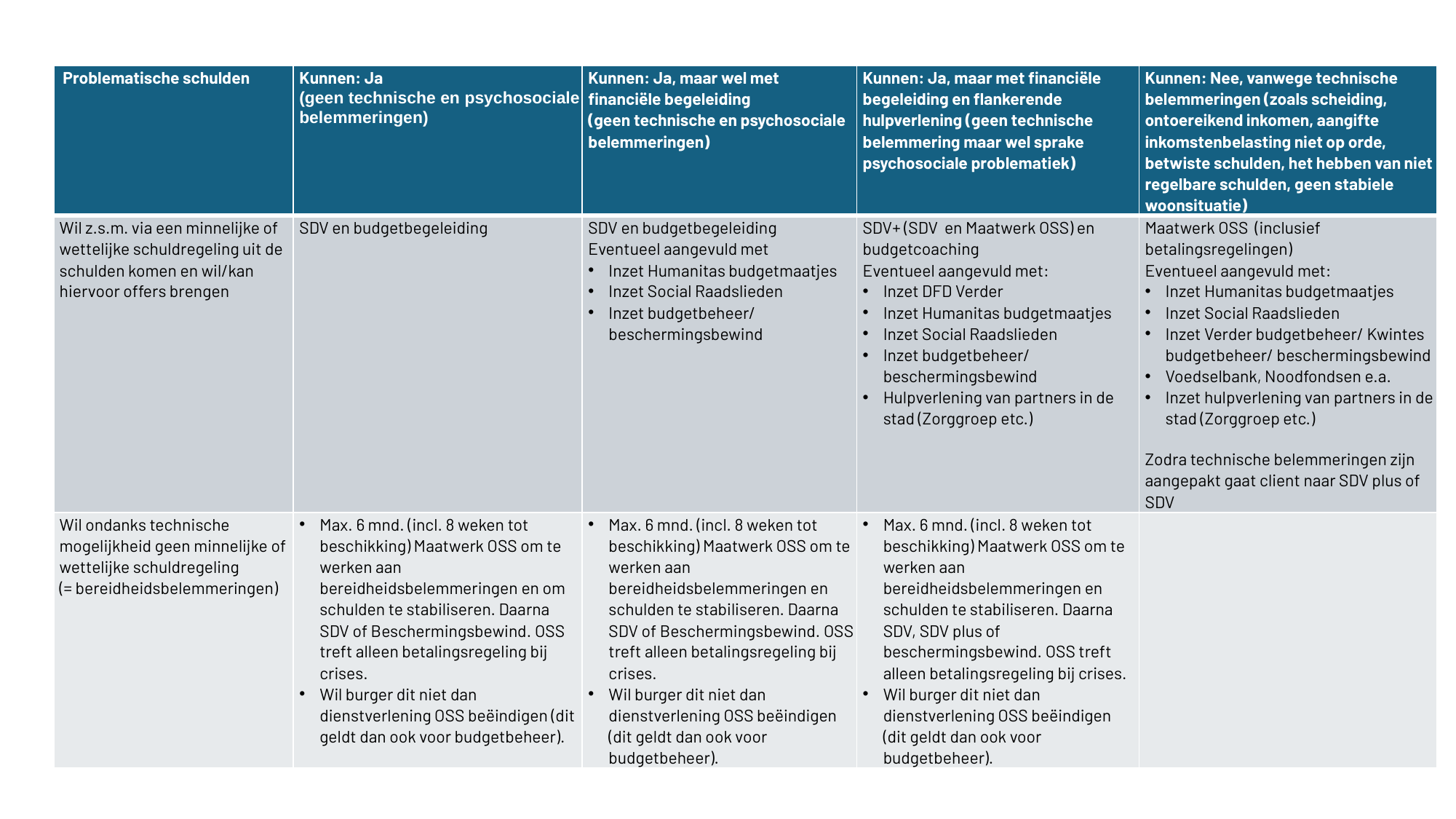

| Problematische schulden | Kunnen: Ja (geen technische en psychosociale belemmeringen) | Kunnen: Ja, maar wel met financiële begeleiding (geen technische en psychosociale belemmeringen) | Kunnen: Ja, maar met financiële begeleiding en flankerende hulpverlening (geen technische belemmering maar wel sprake psychosociale problematiek) | Kunnen: Nee, vanwege technische belemmeringen (zoals scheiding, ontoereikend inkomen, aangifte inkomstenbelasting niet op orde, betwiste schulden, het hebben van niet regelbare schulden, geen stabiele woonsituatie) |
| --- | --- | --- | --- | --- |
| Wil z.s.m. via een minnelijke of wettelijke schuldregeling uit de schulden komen en wil/kan hiervoor offers brengen | SDV en budgetbegeleiding | SDV en budgetbegeleiding Eventueel aangevuld met Inzet Humanitas budgetmaatjes Inzet Social Raadslieden Inzet budgetbeheer/ beschermingsbewind | SDV+ (SDV en Maatwerk OSS) en budgetcoaching Eventueel aangevuld met: Inzet DFD Verder Inzet Humanitas budgetmaatjes Inzet Social Raadslieden Inzet budgetbeheer/ beschermingsbewind Hulpverlening van partners in de stad (Zorggroep etc.) | Maatwerk OSS (inclusief betalingsregelingen) Eventueel aangevuld met: Inzet Humanitas budgetmaatjes Inzet Social Raadslieden Inzet Verder budgetbeheer/ Kwintes budgetbeheer/ beschermingsbewind Voedselbank, Noodfondsen e.a. Inzet hulpverlening van partners in de stad (Zorggroep etc.) Zodra technische belemmeringen zijn aangepakt gaat client naar SDV plus of SDV |
| Wil ondanks technische mogelijkheid geen minnelijke of wettelijke schuldregeling (= bereidheidsbelemmeringen) | Max. 6 mnd. (incl. 8 weken tot beschikking) Maatwerk OSS om te werken aan bereidheidsbelemmeringen en om schulden te stabiliseren. Daarna SDV of Beschermingsbewind. OSS treft alleen betalingsregeling bij crises. Wil burger dit niet dan dienstverlening OSS beëindigen (dit geldt dan ook voor budgetbeheer). | Max. 6 mnd. (incl. 8 weken tot beschikking) Maatwerk OSS om te werken aan bereidheidsbelemmeringen en schulden te stabiliseren. Daarna SDV of Beschermingsbewind. OSS treft alleen betalingsregeling bij crises. Wil burger dit niet dan dienstverlening OSS beëindigen (dit geldt dan ook voor budgetbeheer). | Max. 6 mnd. (incl. 8 weken tot beschikking) Maatwerk OSS om te werken aan bereidheidsbelemmeringen en schulden te stabiliseren. Daarna SDV, SDV plus of beschermingsbewind. OSS treft alleen betalingsregeling bij crises. Wil burger dit niet dan dienstverlening OSS beëindigen (dit geldt dan ook voor budgetbeheer). |  |